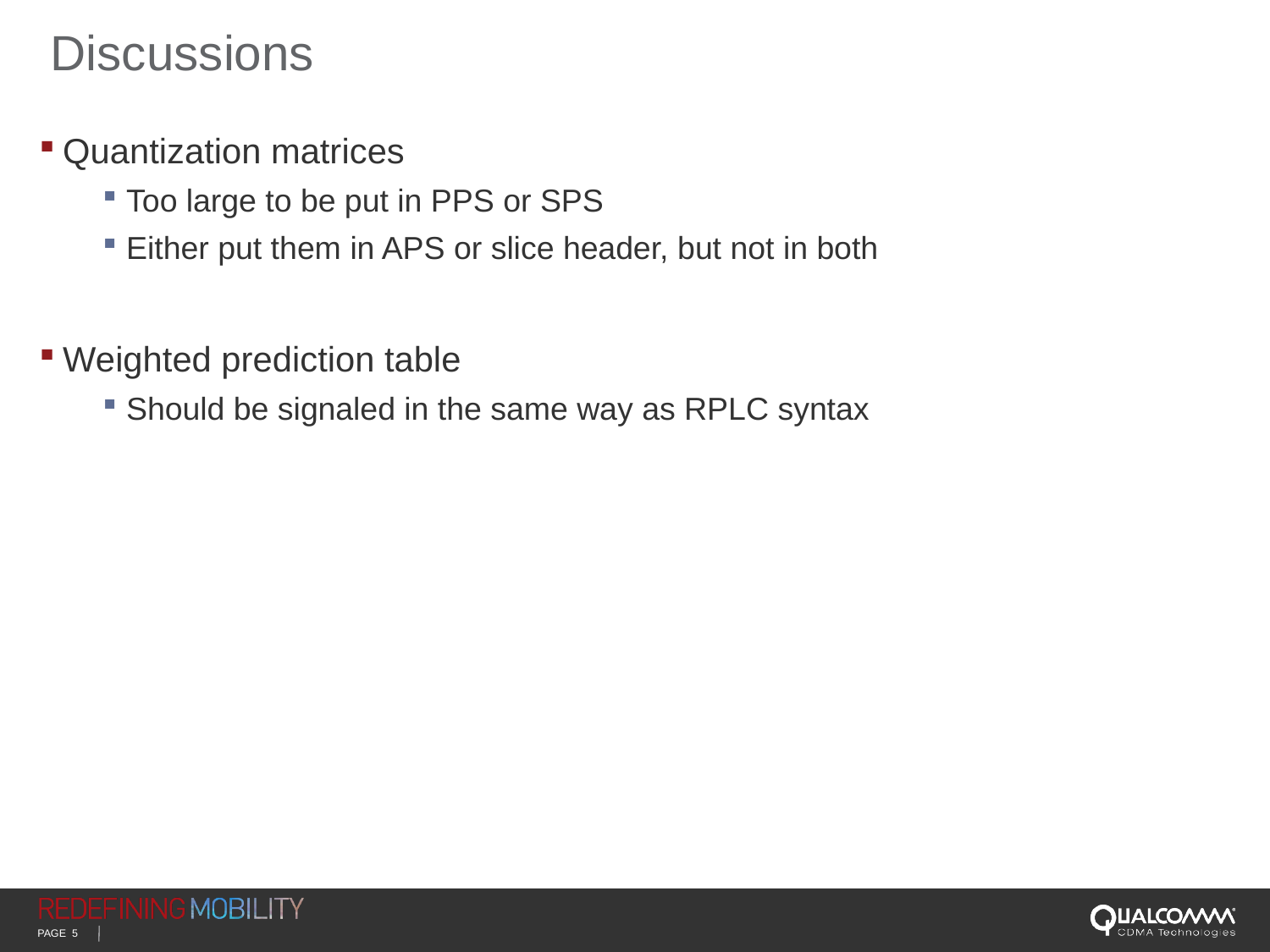

# Discussions
Quantization matrices
Too large to be put in PPS or SPS
Either put them in APS or slice header, but not in both

Weighted prediction table
Should be signaled in the same way as RPLC syntax